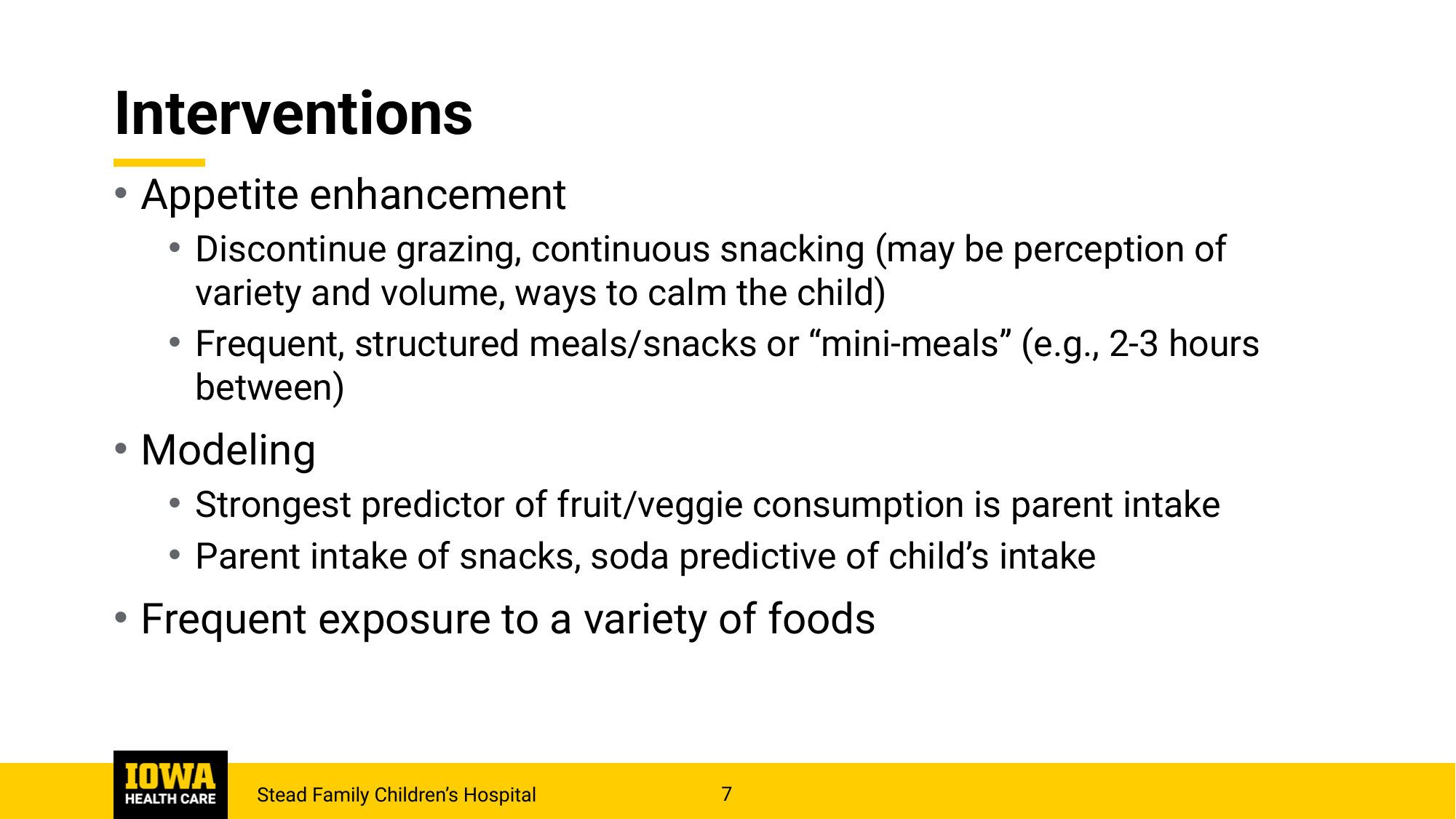

# Interventions
Appetite enhancement
Discontinue grazing, continuous snacking (may be perception of variety and volume, ways to calm the child)
Frequent, structured meals/snacks or “mini-meals” (e.g., 2-3 hours between)
Modeling
Strongest predictor of fruit/veggie consumption is parent intake
Parent intake of snacks, soda predictive of child’s intake
Frequent exposure to a variety of foods